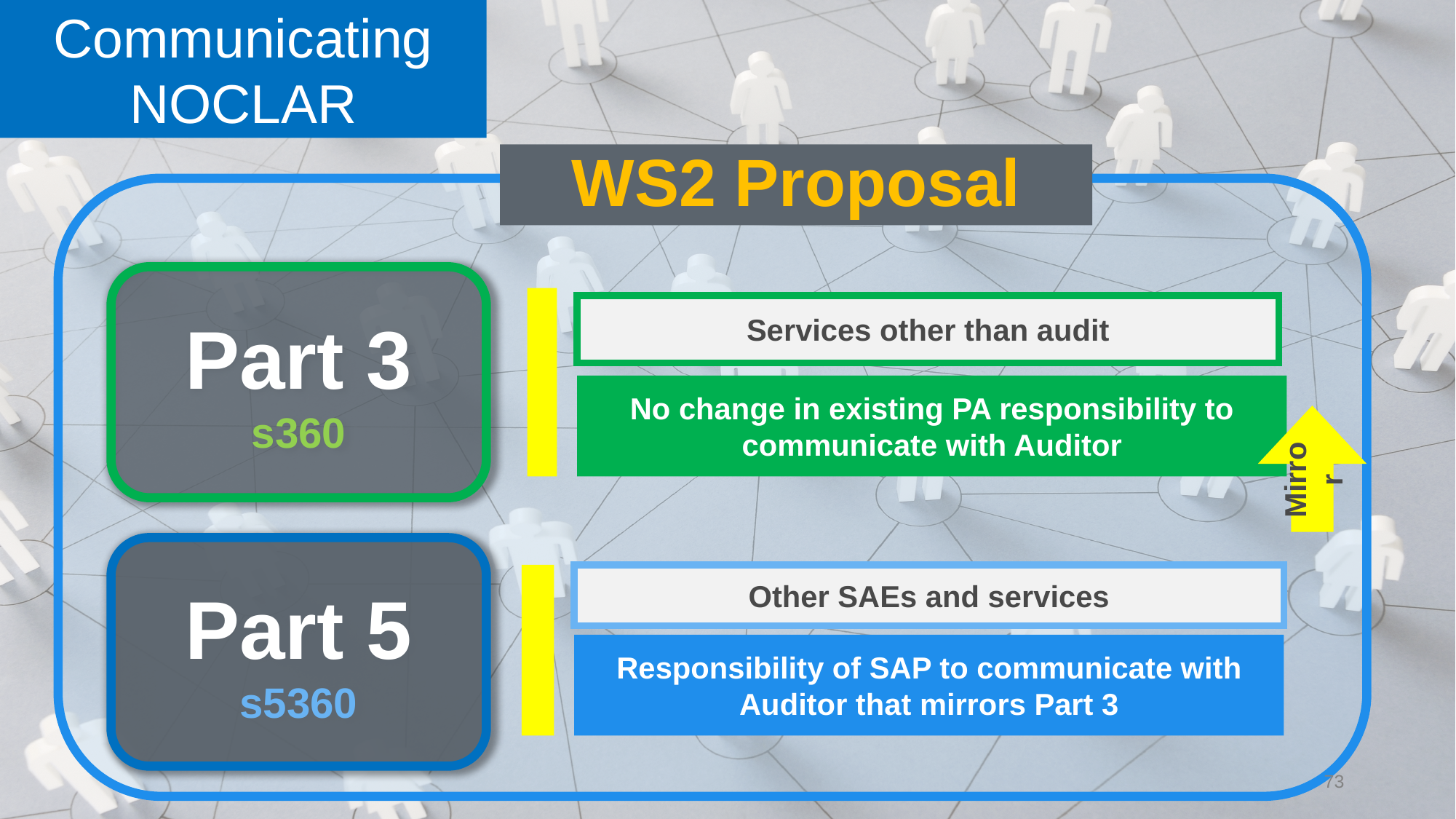

Communicating NOCLAR
WS2 Proposal

Part 3
s360

Services other than audit
No change in existing PA responsibility to communicate with Auditor
Mirror
Part 5
s5360

Other SAEs and services
Responsibility of SAP to communicate with Auditor that mirrors Part 3
73